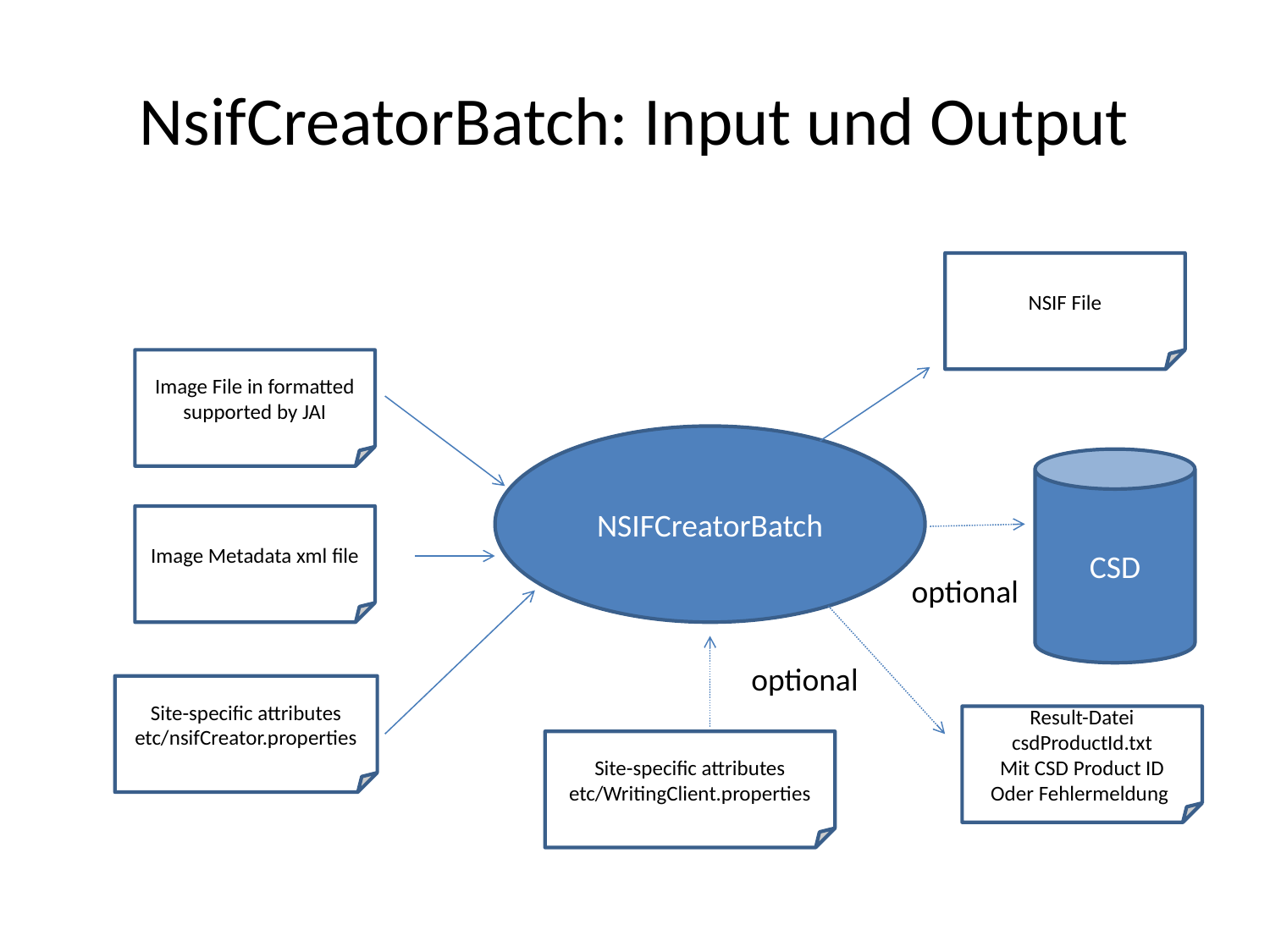

# NsifCreatorBatch: Input und Output
NSIF File
Image File in formatted supported by JAI
NSIFCreatorBatch
CSD
Image Metadata xml file
optional
optional
Site-specific attributes
etc/nsifCreator.properties
Result-Datei
csdProductId.txt
Mit CSD Product ID
Oder Fehlermeldung
Site-specific attributes
etc/WritingClient.properties